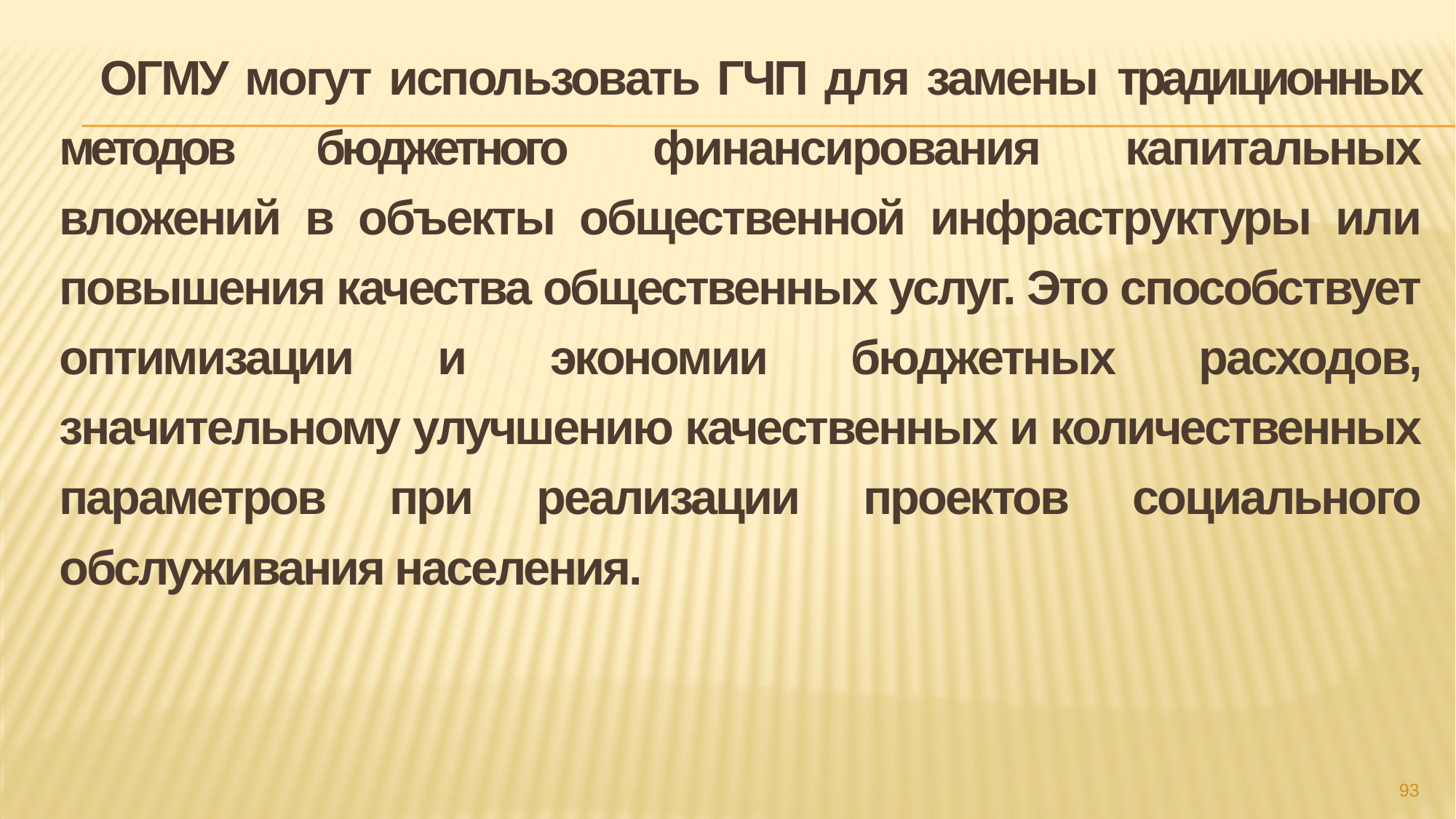

ОГМУ могут использовать ГЧП для замены традиционных методов бюджетного финансирования капитальных вложений в объекты общественной инфраструктуры или повышения качества общественных услуг. Это способствует оптимизации и экономии бюджетных расходов, значительному улучшению качественных и количественных параметров при реализации проектов социального обслуживания населения.
#
93